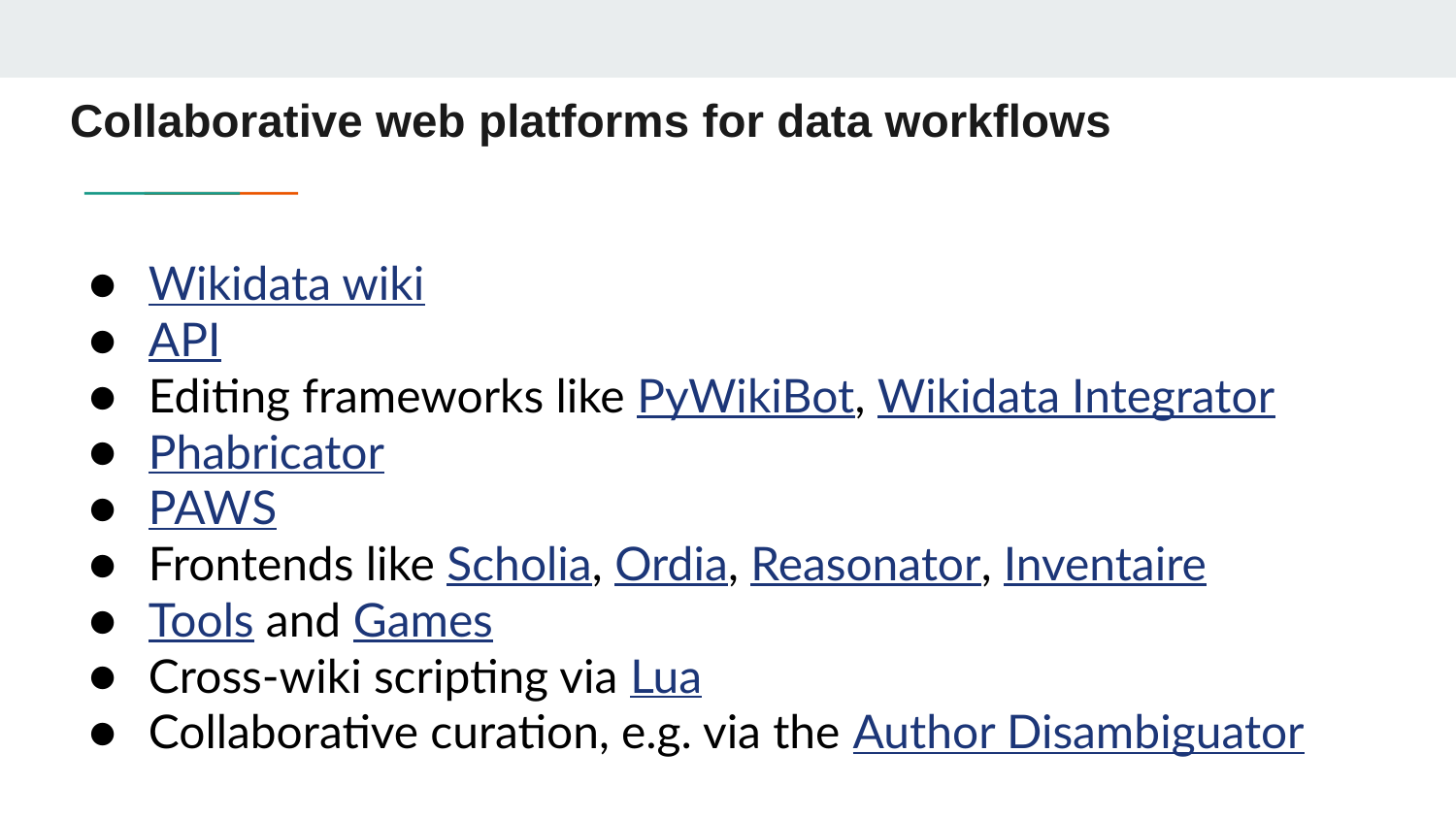

# Collaborative web platforms for data workflows
Wikidata wiki
API
Editing frameworks like PyWikiBot, Wikidata Integrator
Phabricator
PAWS
Frontends like Scholia, Ordia, Reasonator, Inventaire
Tools and Games
Cross-wiki scripting via Lua
Collaborative curation, e.g. via the Author Disambiguator